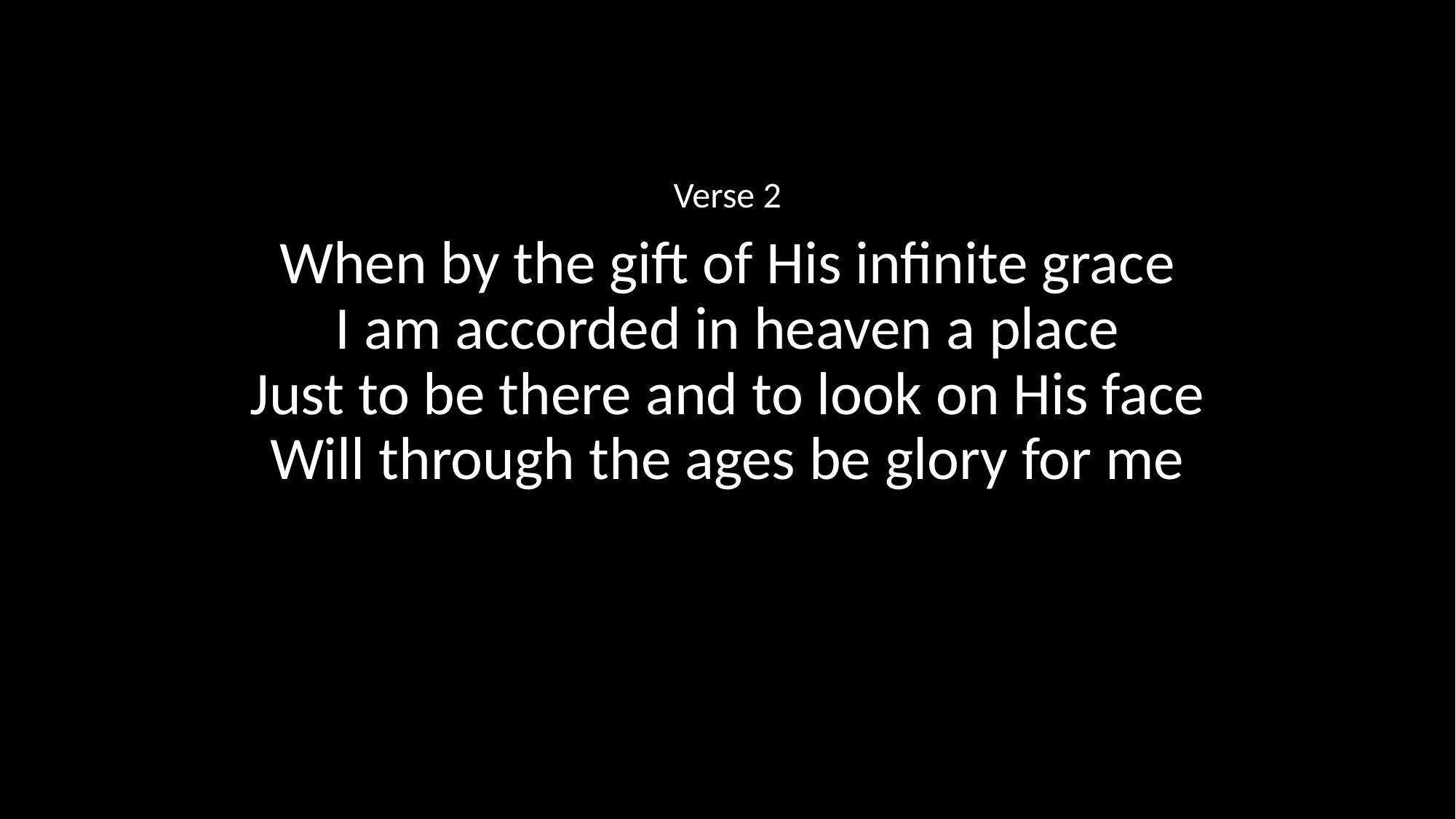

Verse 2
When by the gift of His infinite grace
I am accorded in heaven a place
Just to be there and to look on His face
Will through the ages be glory for me